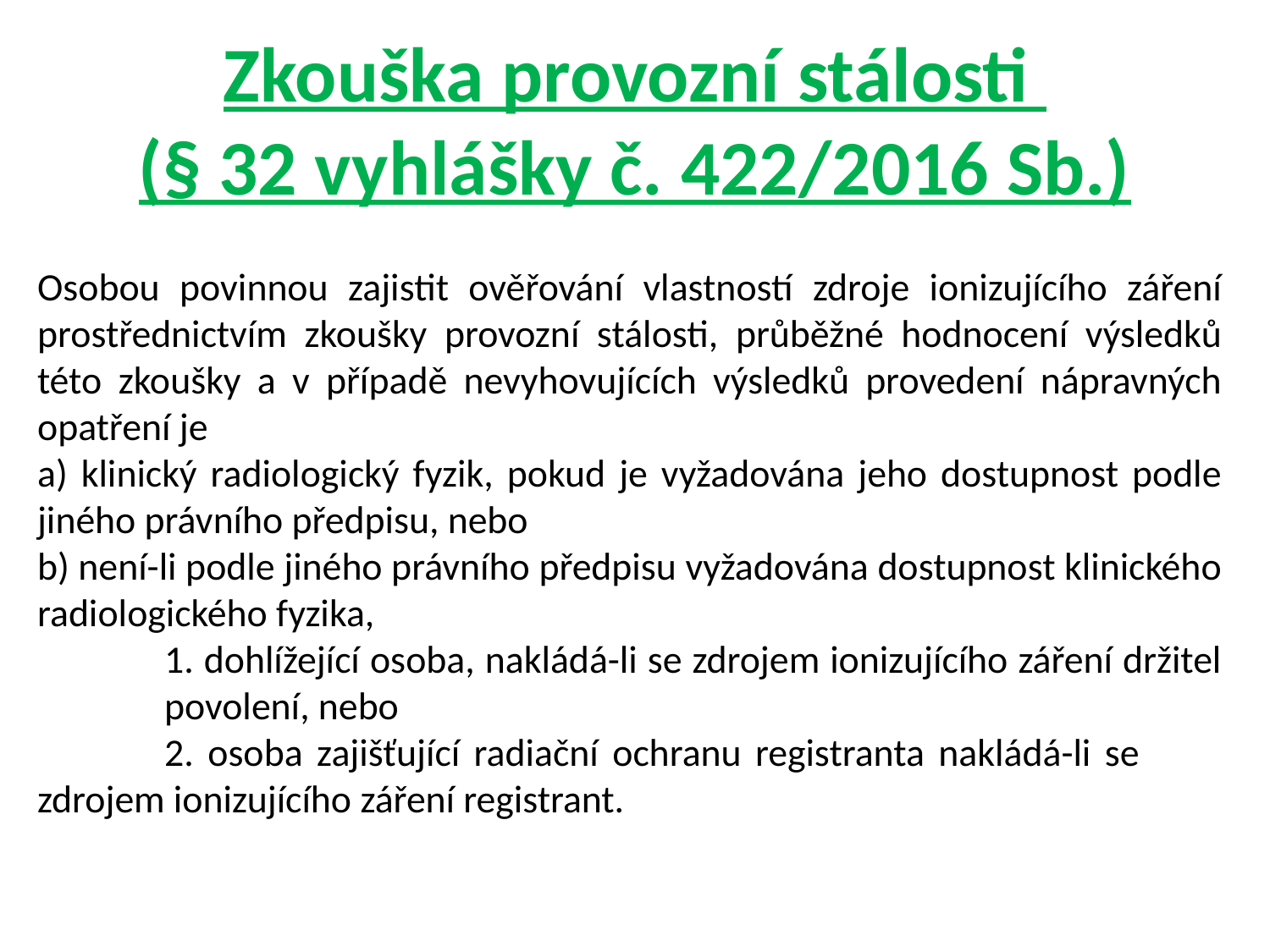

# Zkouška provozní stálosti (§ 32 vyhlášky č. 422/2016 Sb.)

Osobou povinnou zajistit ověřování vlastností zdroje ionizujícího záření prostřednictvím zkoušky provozní stálosti, průběžné hodnocení výsledků této zkoušky a v případě nevyhovujících výsledků provedení nápravných opatření je
a) klinický radiologický fyzik, pokud je vyžadována jeho dostupnost podle jiného právního předpisu, nebo
b) není-li podle jiného právního předpisu vyžadována dostupnost klinického radiologického fyzika,
	1. dohlížející osoba, nakládá-li se zdrojem ionizujícího záření držitel 	povolení, nebo
	2. osoba zajišťující radiační ochranu registranta nakládá-li se 	zdrojem ionizujícího záření registrant.